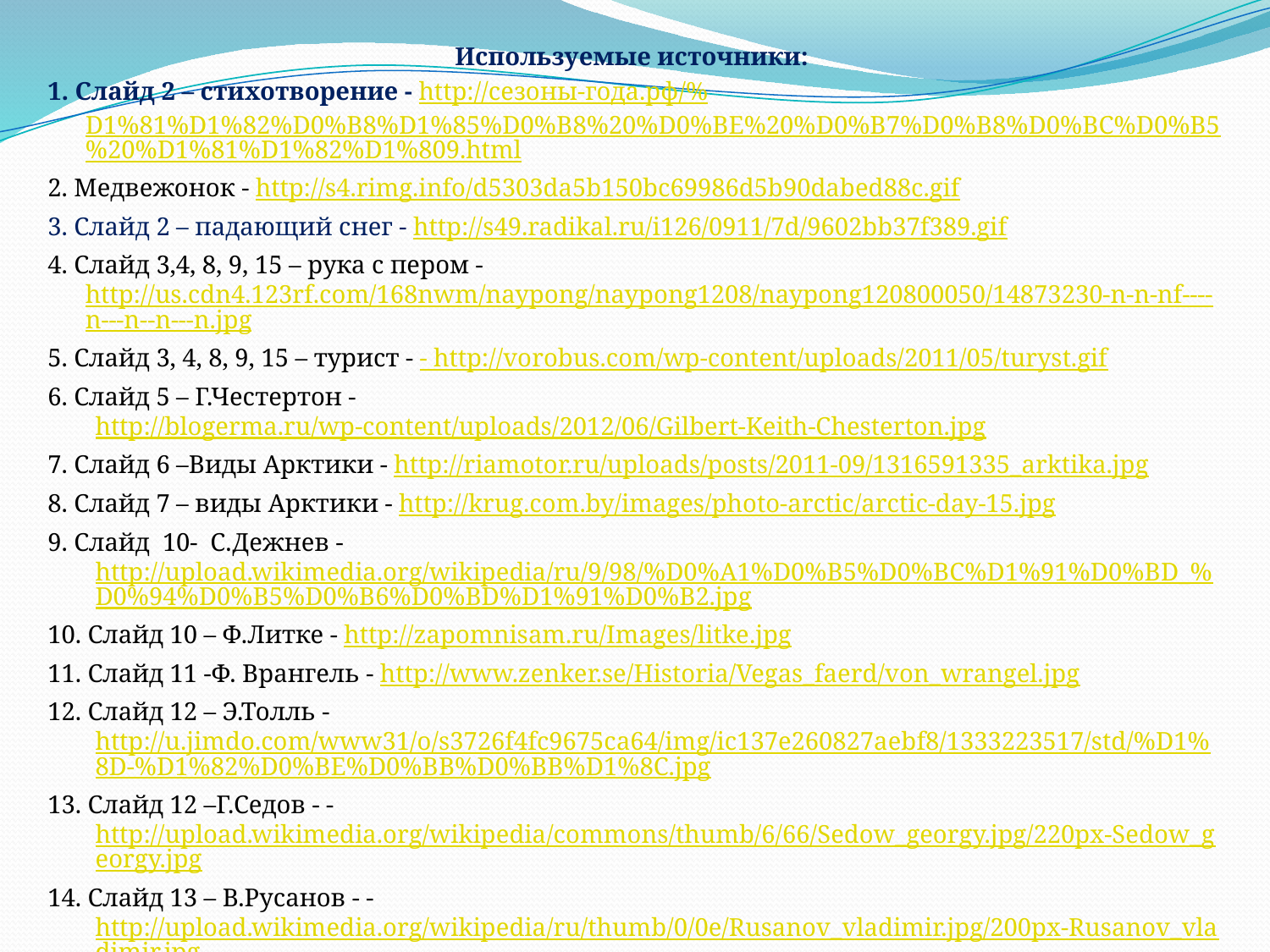

Используемые источники:
1. Слайд 2 – стихотворение - http://сезоны-года.рф/%D1%81%D1%82%D0%B8%D1%85%D0%B8%20%D0%BE%20%D0%B7%D0%B8%D0%BC%D0%B5%20%D1%81%D1%82%D1%809.html
2. Медвежонок - http://s4.rimg.info/d5303da5b150bc69986d5b90dabed88c.gif
3. Слайд 2 – падающий снег - http://s49.radikal.ru/i126/0911/7d/9602bb37f389.gif
4. Слайд 3,4, 8, 9, 15 – рука с пером - http://us.cdn4.123rf.com/168nwm/naypong/naypong1208/naypong120800050/14873230-n-n-nf----n---n--n---n.jpg
5. Слайд 3, 4, 8, 9, 15 – турист - - http://vorobus.com/wp-content/uploads/2011/05/turyst.gif
6. Слайд 5 – Г.Честертон - http://blogerma.ru/wp-content/uploads/2012/06/Gilbert-Keith-Chesterton.jpg
7. Слайд 6 –Виды Арктики - http://riamotor.ru/uploads/posts/2011-09/1316591335_arktika.jpg
8. Слайд 7 – виды Арктики - http://krug.com.by/images/photo-arctic/arctic-day-15.jpg
9. Слайд  10-  С.Дежнев - http://upload.wikimedia.org/wikipedia/ru/9/98/%D0%A1%D0%B5%D0%BC%D1%91%D0%BD_%D0%94%D0%B5%D0%B6%D0%BD%D1%91%D0%B2.jpg
10. Слайд 10 – Ф.Литке - http://zapomnisam.ru/Images/litke.jpg
11. Слайд 11 -Ф. Врангель - http://www.zenker.se/Historia/Vegas_faerd/von_wrangel.jpg
12. Слайд 12 – Э.Толль - http://u.jimdo.com/www31/o/s3726f4fc9675ca64/img/ic137e260827aebf8/1333223517/std/%D1%8D-%D1%82%D0%BE%D0%BB%D0%BB%D1%8C.jpg
13. Слайд 12 –Г.Седов - - http://upload.wikimedia.org/wikipedia/commons/thumb/6/66/Sedow_georgy.jpg/220px-Sedow_georgy.jpg
14. Слайд 13 – В.Русанов - - http://upload.wikimedia.org/wikipedia/ru/thumb/0/0e/Rusanov_vladimir.jpg/200px-Rusanov_vladimir.jpg